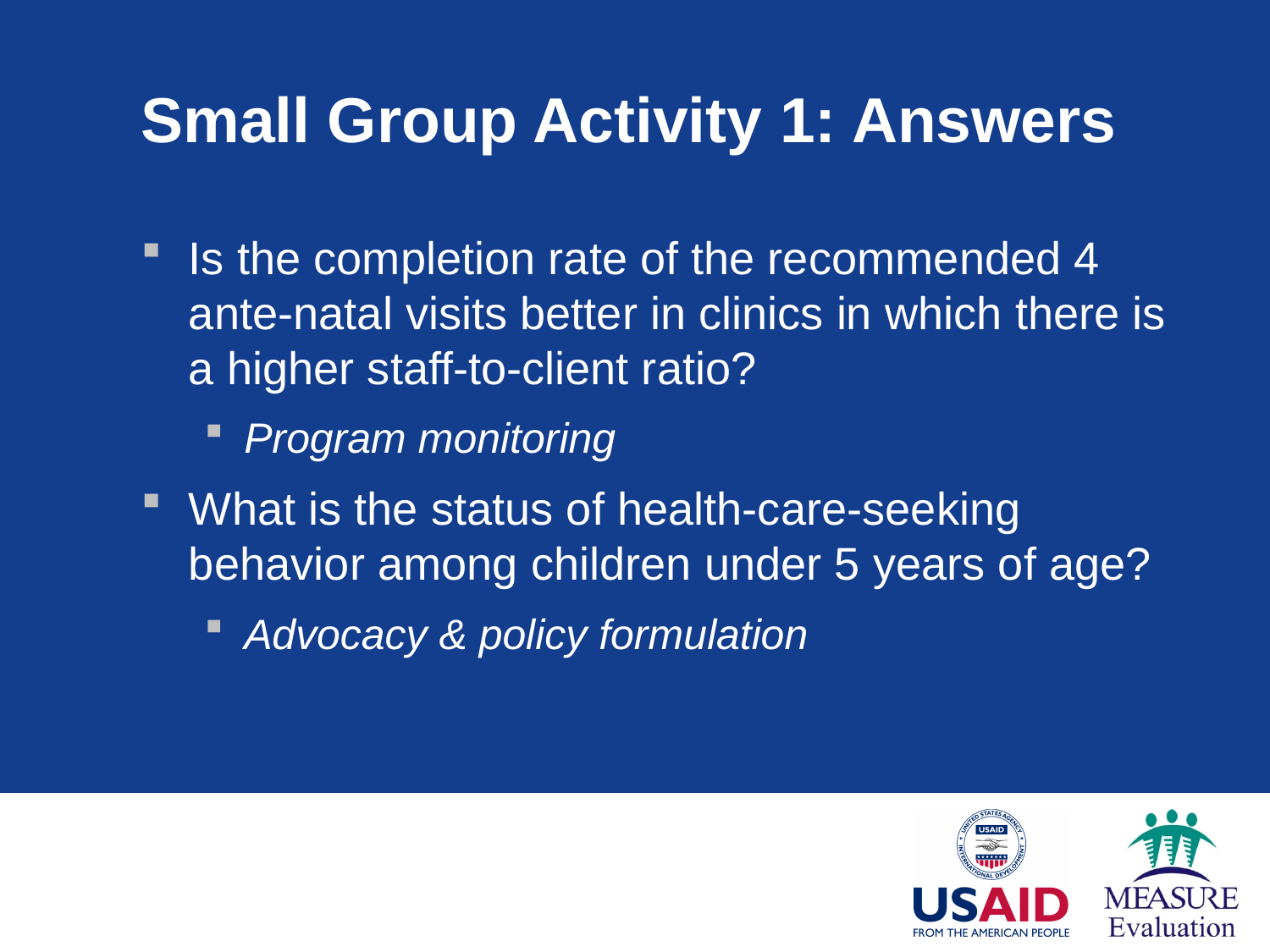

# Small Group Activity 1: Answers
Is the completion rate of the recommended 4 ante-natal visits better in clinics in which there is a higher staff-to-client ratio?
Program monitoring
What is the status of health-care-seeking behavior among children under 5 years of age?
Advocacy & policy formulation